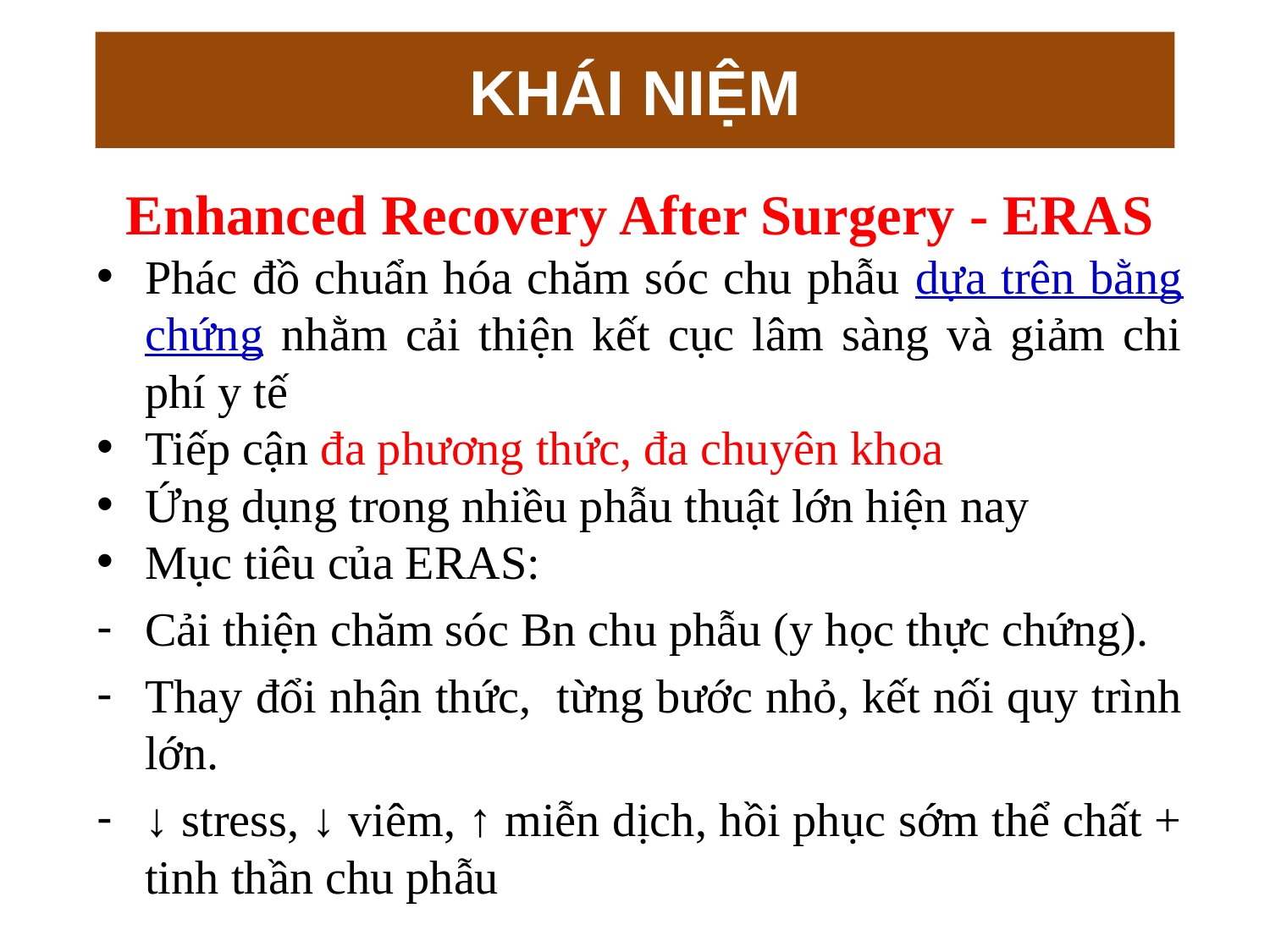

# KHÁI NIỆM
Enhanced Recovery After Surgery - ERAS
Phác đồ chuẩn hóa chăm sóc chu phẫu dựa trên bằng chứng nhằm cải thiện kết cục lâm sàng và giảm chi phí y tế
Tiếp cận đa phương thức, đa chuyên khoa
Ứng dụng trong nhiều phẫu thuật lớn hiện nay
Mục tiêu của ERAS:
Cải thiện chăm sóc Bn chu phẫu (y học thực chứng).
Thay đổi nhận thức,  từng bước nhỏ, kết nối quy trình lớn.
↓ stress, ↓ viêm, ↑ miễn dịch, hồi phục sớm thể chất + tinh thần chu phẫu

2